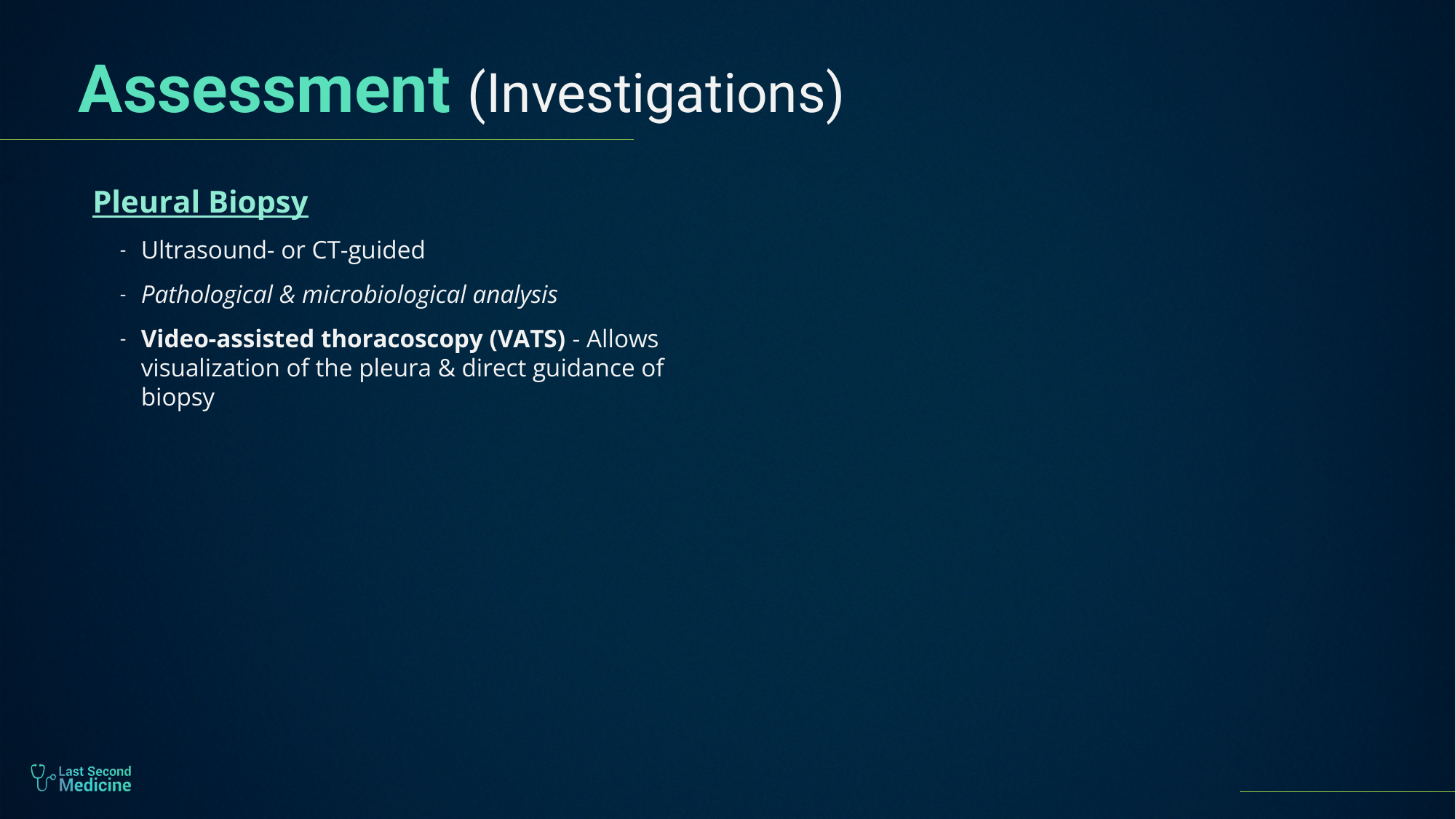

# Assessment (Investigations)
Pleural Biopsy
Ultrasound- or CT-guided
Pathological & microbiological analysis
Video-assisted thoracoscopy (VATS) - Allows visualization of the pleura & direct guidance of  biopsy